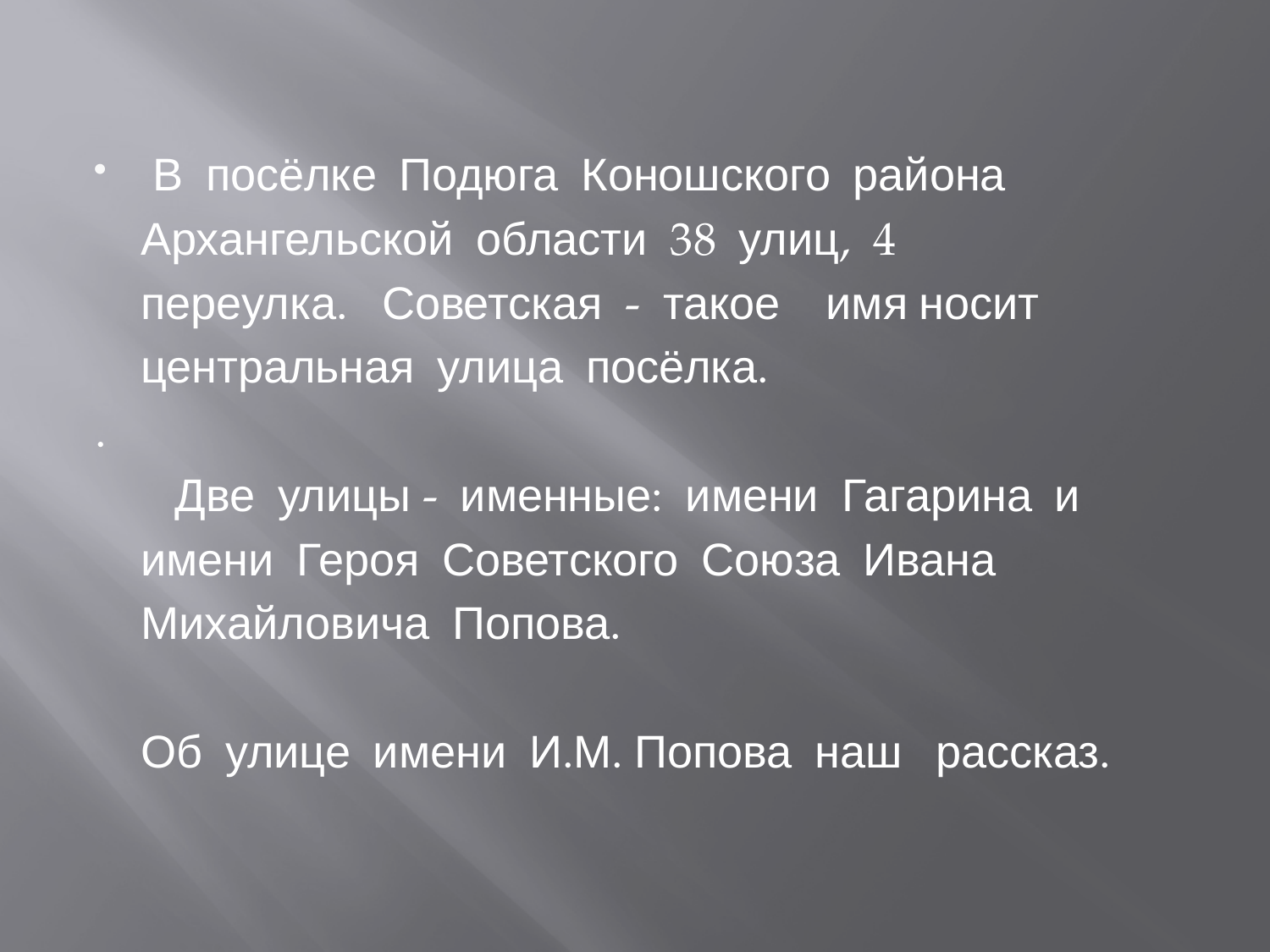

В  посёлке  Подюга  Коношского  района
    Архангельской  области  38  улиц,  4
    переулка.   Советская  -  такое    имя носит
    центральная  улица  посёлка.
.
       Две  улицы -  именные:  имени  Гагарина  и
    имени  Героя  Советского  Союза  Ивана
    Михайловича  Попова.

    Об  улице  имени  И.М. Попова  наш   рассказ.